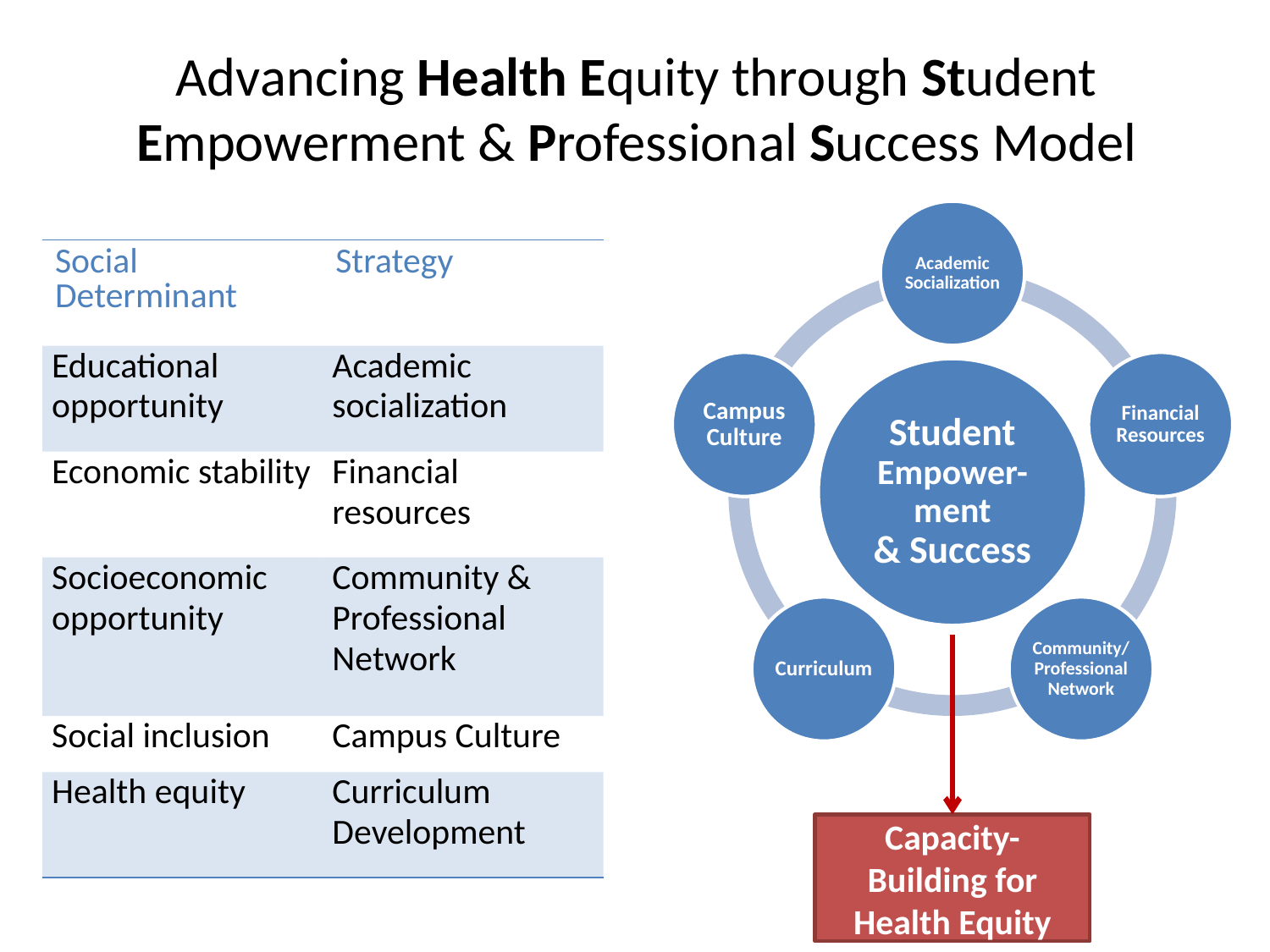

# Advancing Health Equity through Student Empowerment & Professional Success Model
Student Empower-ment
& Success
Academic Socialization
Financial Resources
Community/Professional Network
Curriculum
Campus Culture
| Social Determinant | Strategy |
| --- | --- |
| Educational opportunity | Academic socialization |
| Economic stability | Financial resources |
| Socioeconomic opportunity | Community & Professional Network |
| Social inclusion | Campus Culture |
| Health equity | Curriculum Development |
Capacity- Building for Health Equity